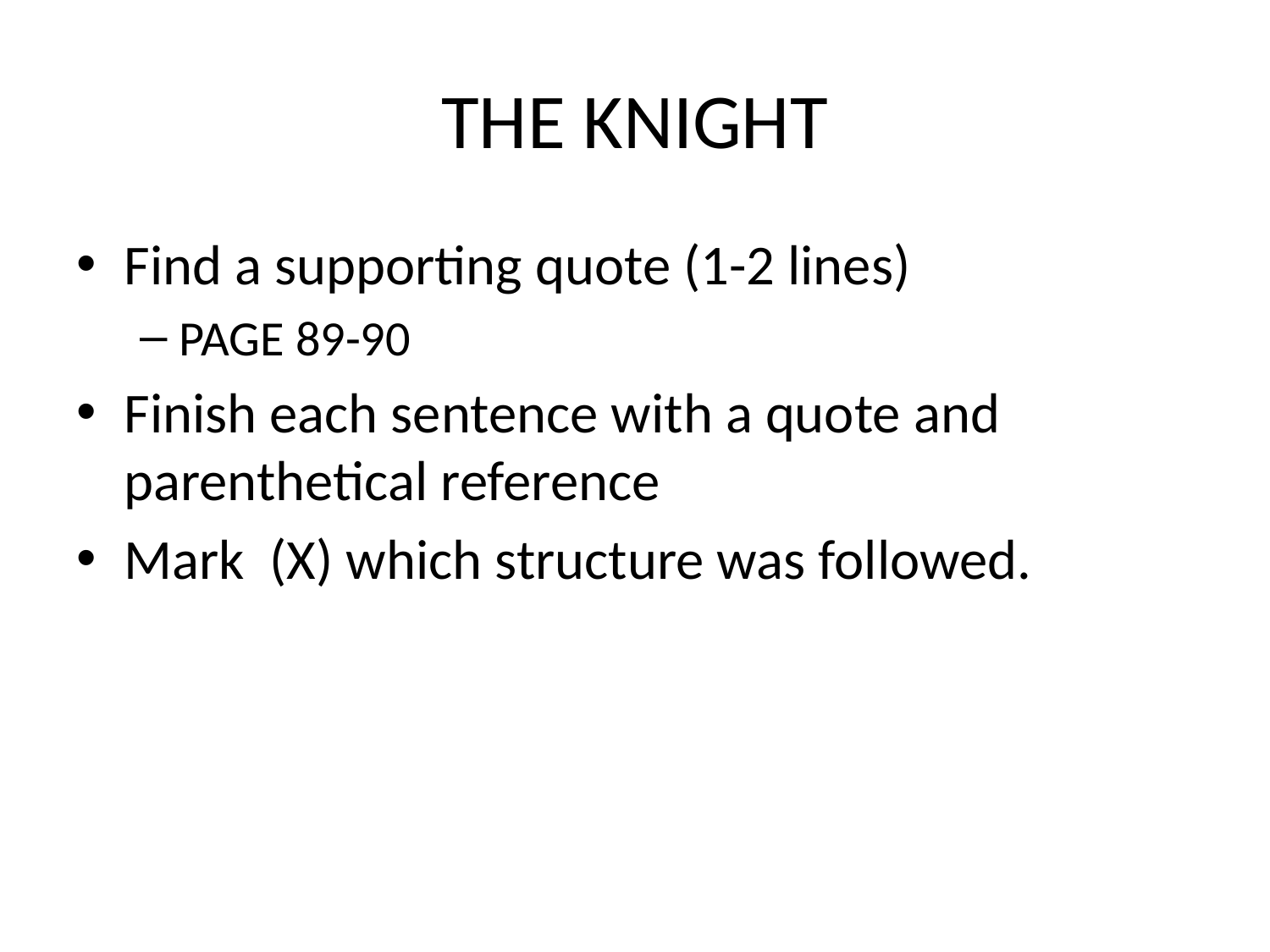

# THE KNIGHT
Find a supporting quote (1-2 lines)
PAGE 89-90
Finish each sentence with a quote and parenthetical reference
Mark  (X) which structure was followed.